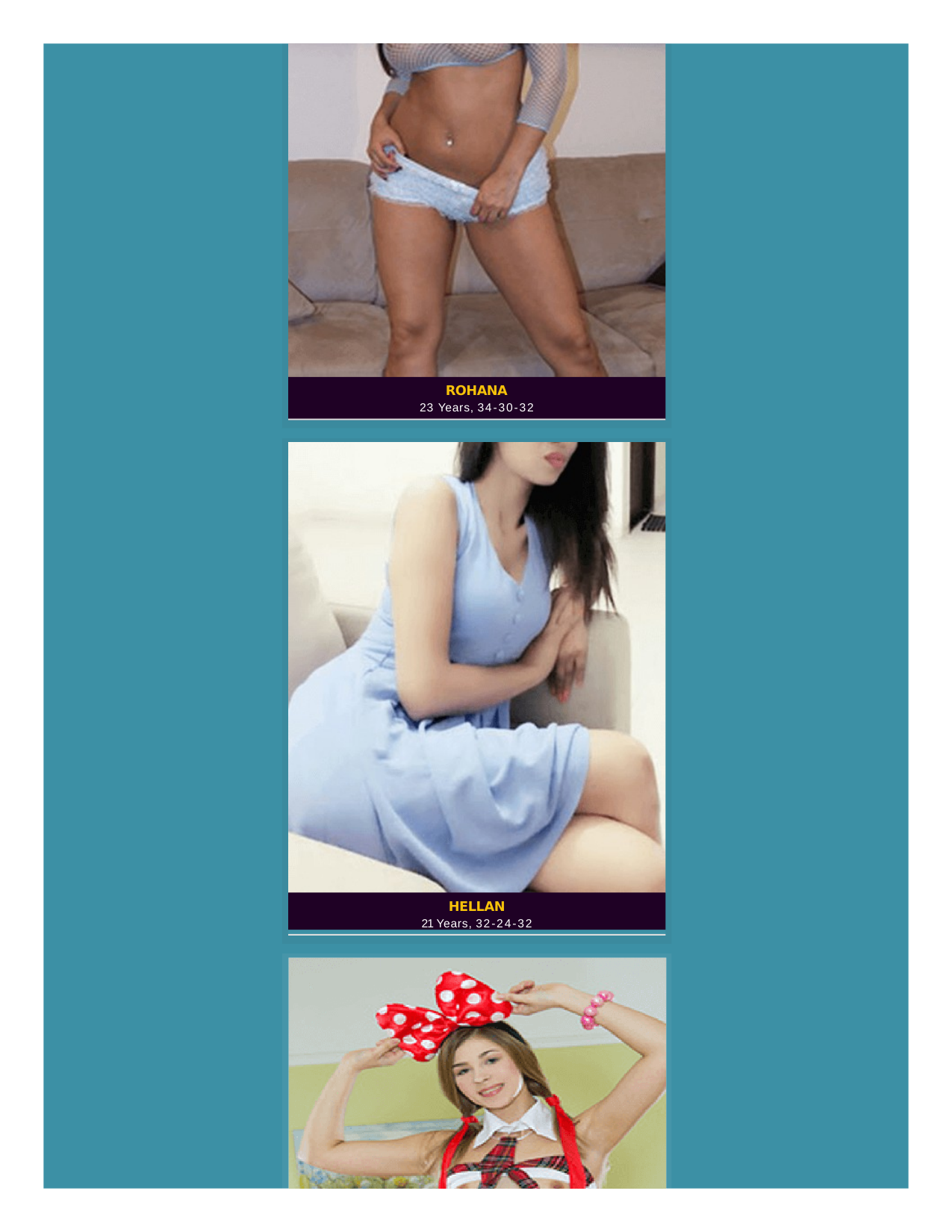

ROHANA
23 Years, 34-30-32

HELLAN
21 Years, 32-24-32